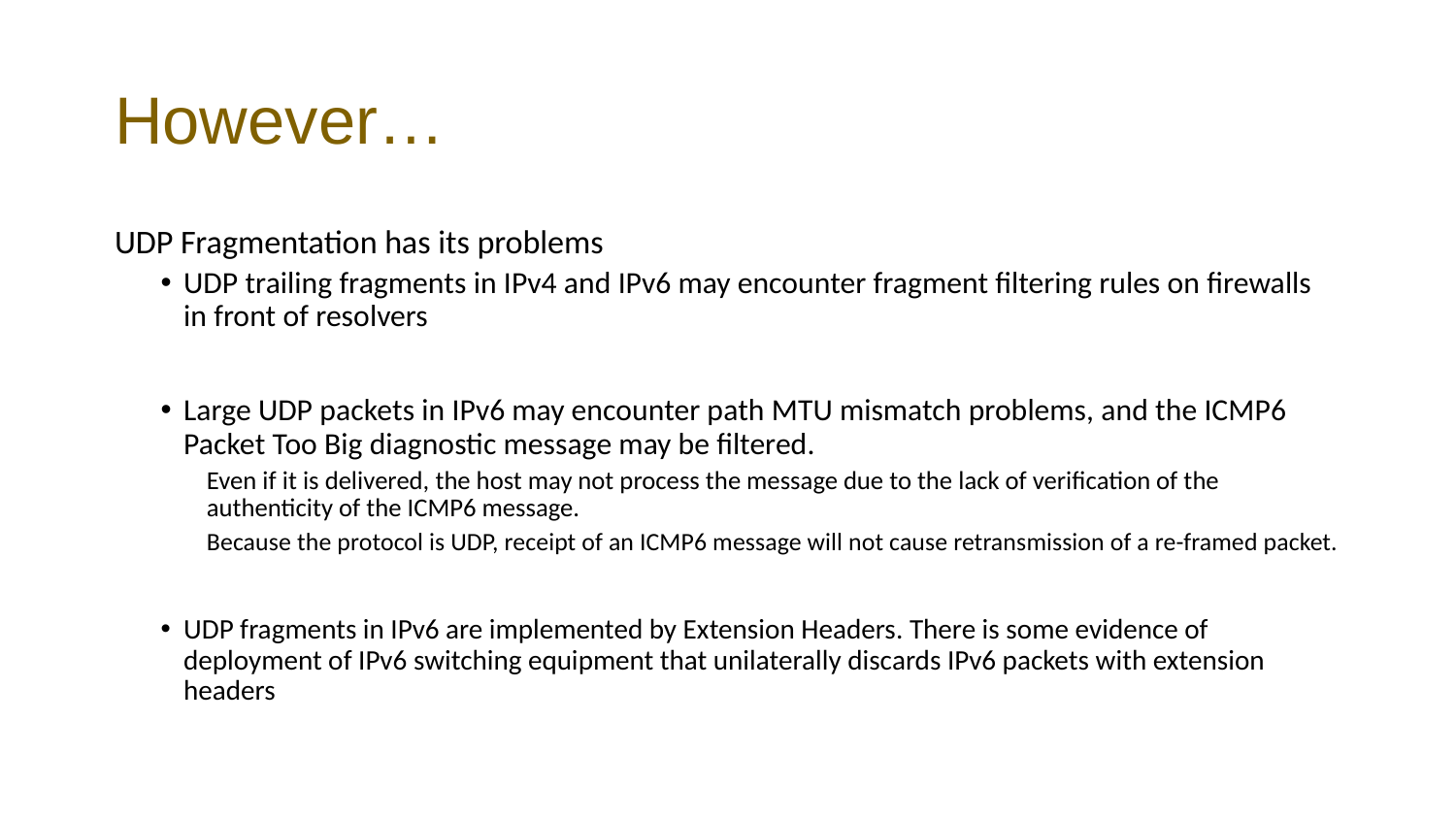

# However…
UDP Fragmentation has its problems
UDP trailing fragments in IPv4 and IPv6 may encounter fragment filtering rules on firewalls in front of resolvers

Large UDP packets in IPv6 may encounter path MTU mismatch problems, and the ICMP6 Packet Too Big diagnostic message may be filtered.
Even if it is delivered, the host may not process the message due to the lack of verification of the authenticity of the ICMP6 message.
Because the protocol is UDP, receipt of an ICMP6 message will not cause retransmission of a re-framed packet.

UDP fragments in IPv6 are implemented by Extension Headers. There is some evidence of deployment of IPv6 switching equipment that unilaterally discards IPv6 packets with extension headers